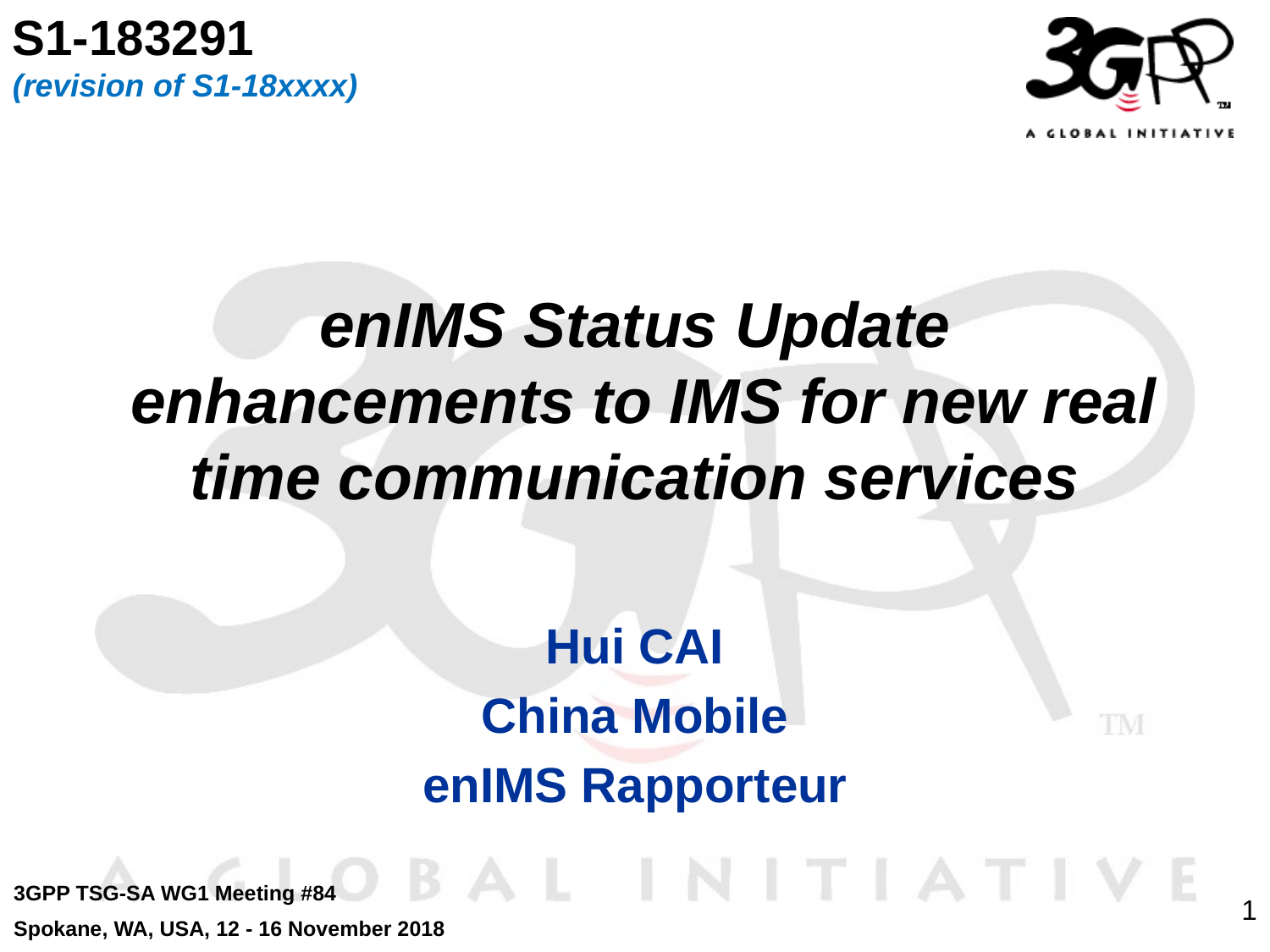

S1-183291
(revision of S1-18xxxx)
# enIMS Status Update enhancements to IMS for new real time communication services

Hui CAI
China Mobile
enIMS Rapporteur
3GPP TSG-SA WG1 Meeting #84
Spokane, WA, USA, 12 - 16 November 2018
1